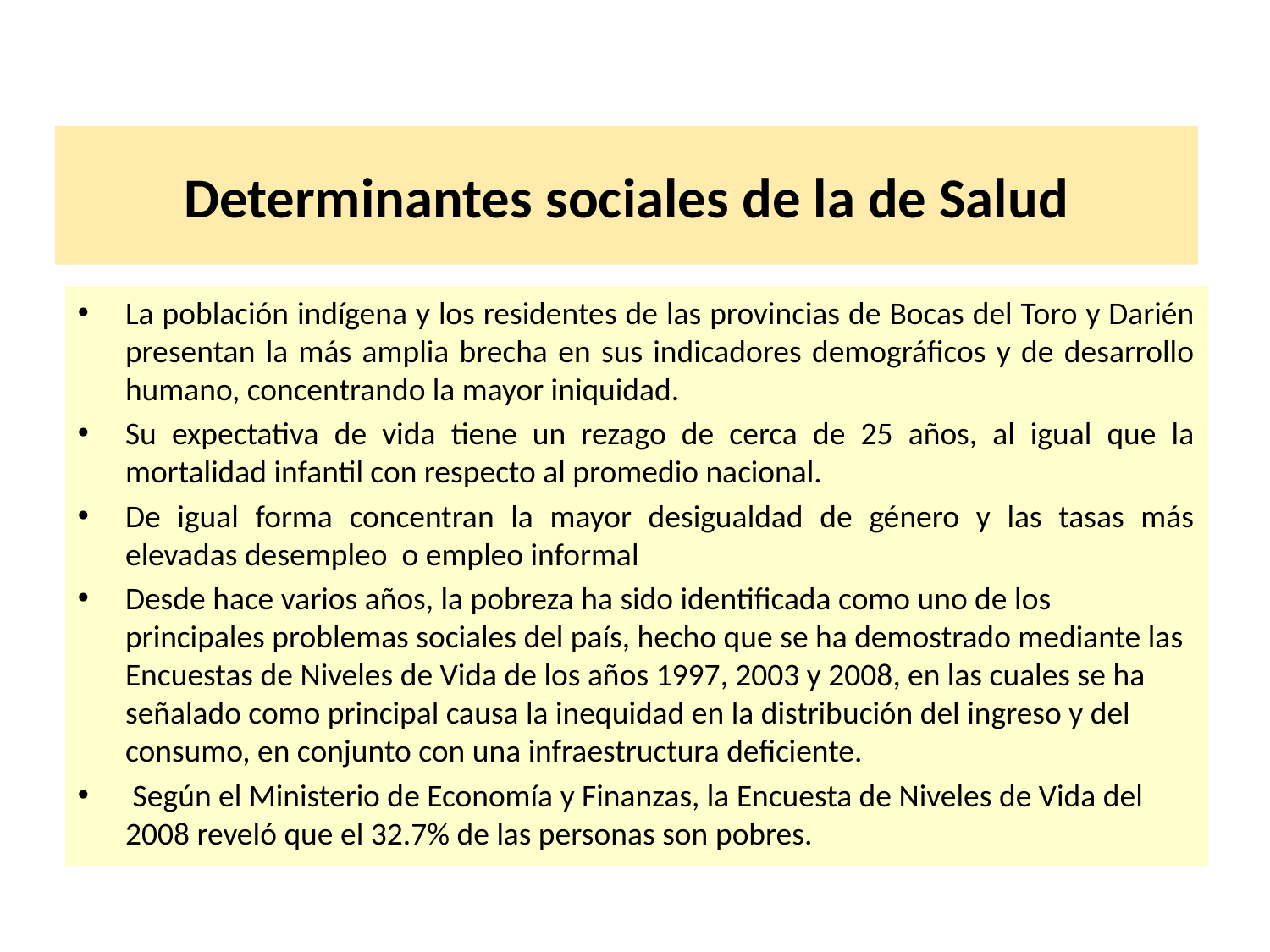

# Determinantes sociales de la de Salud
La población indígena y los residentes de las provincias de Bocas del Toro y Darién presentan la más amplia brecha en sus indicadores demográficos y de desarrollo humano, concentrando la mayor iniquidad.
Su expectativa de vida tiene un rezago de cerca de 25 años, al igual que la mortalidad infantil con respecto al promedio nacional.
De igual forma concentran la mayor desigualdad de género y las tasas más elevadas desempleo  o empleo informal
Desde hace varios años, la pobreza ha sido identificada como uno de los principales problemas sociales del país, hecho que se ha demostrado mediante las Encuestas de Niveles de Vida de los años 1997, 2003 y 2008, en las cuales se ha señalado como principal causa la inequidad en la distribución del ingreso y del consumo, en conjunto con una infraestructura deficiente.
 Según el Ministerio de Economía y Finanzas, la Encuesta de Niveles de Vida del 2008 reveló que el 32.7% de las personas son pobres.